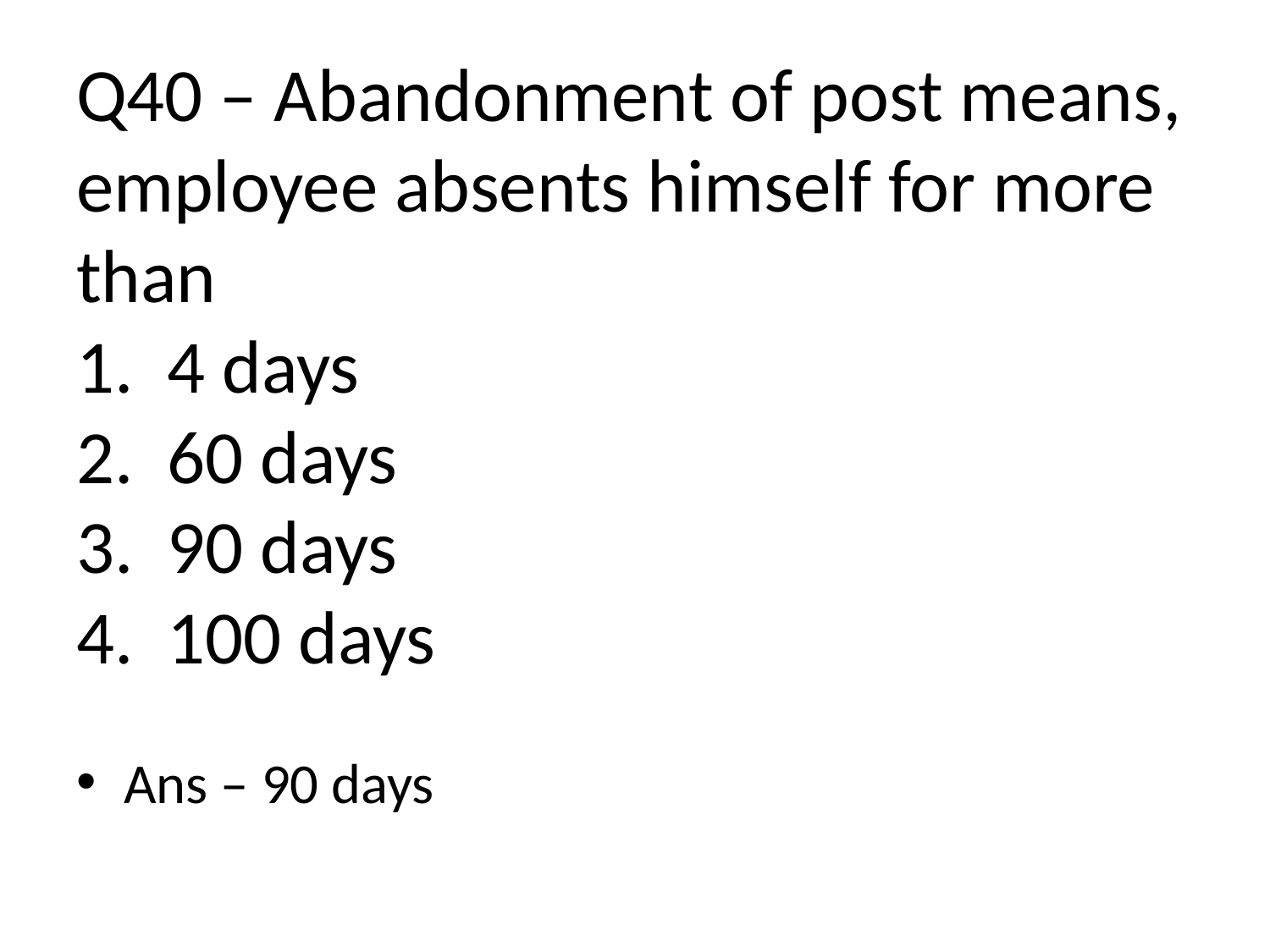

# Q40 – Abandonment of post means, employee absents himself for more than 1.  4 days 2.  60 days 3.  90 days 4.  100 days
Ans – 90 days